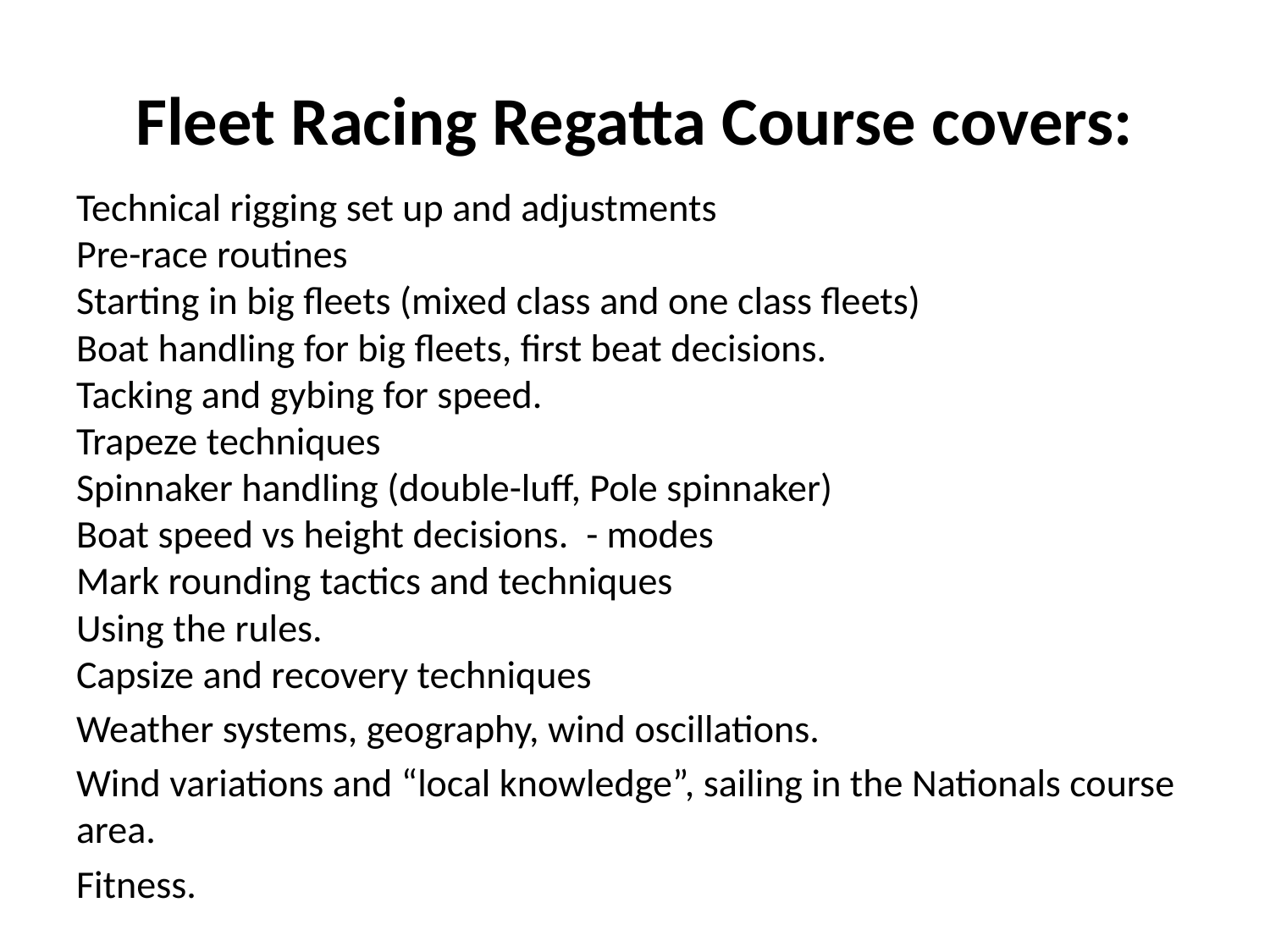

# Fleet Racing Regatta Course covers:
Technical rigging set up and adjustments
Pre-race routines
Starting in big fleets (mixed class and one class fleets)
Boat handling for big fleets, first beat decisions.
Tacking and gybing for speed.
Trapeze techniques
Spinnaker handling (double-luff, Pole spinnaker)
Boat speed vs height decisions.  - modes
Mark rounding tactics and techniques
Using the rules.
Capsize and recovery techniques
Weather systems, geography, wind oscillations.
Wind variations and “local knowledge”, sailing in the Nationals course area.
Fitness.